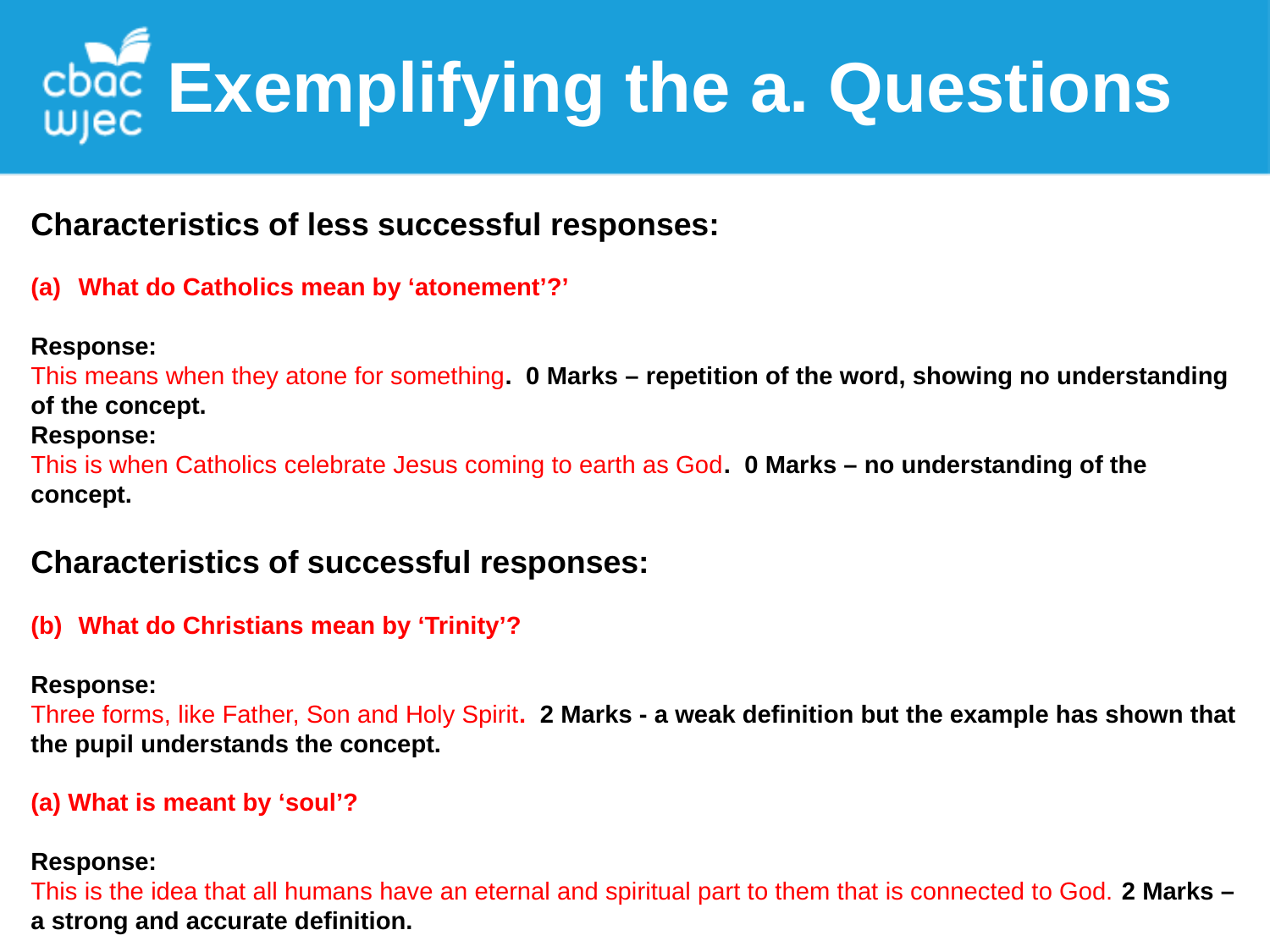

Exemplifying the a. Questions
Characteristics of less successful responses:

What do Catholics mean by ‘atonement’?’

Response:
This means when they atone for something.  0 Marks – repetition of the word, showing no understanding of the concept.
Response:
This is when Catholics celebrate Jesus coming to earth as God.  0 Marks – no understanding of the concept.

Characteristics of successful responses:

What do Christians mean by ‘Trinity’?

Response:
Three forms, like Father, Son and Holy Spirit.  2 Marks - a weak definition but the example has shown that the pupil understands the concept.

(a) What is meant by ‘soul’?

Response:
This is the idea that all humans have an eternal and spiritual part to them that is connected to God. 2 Marks – a strong and accurate definition.